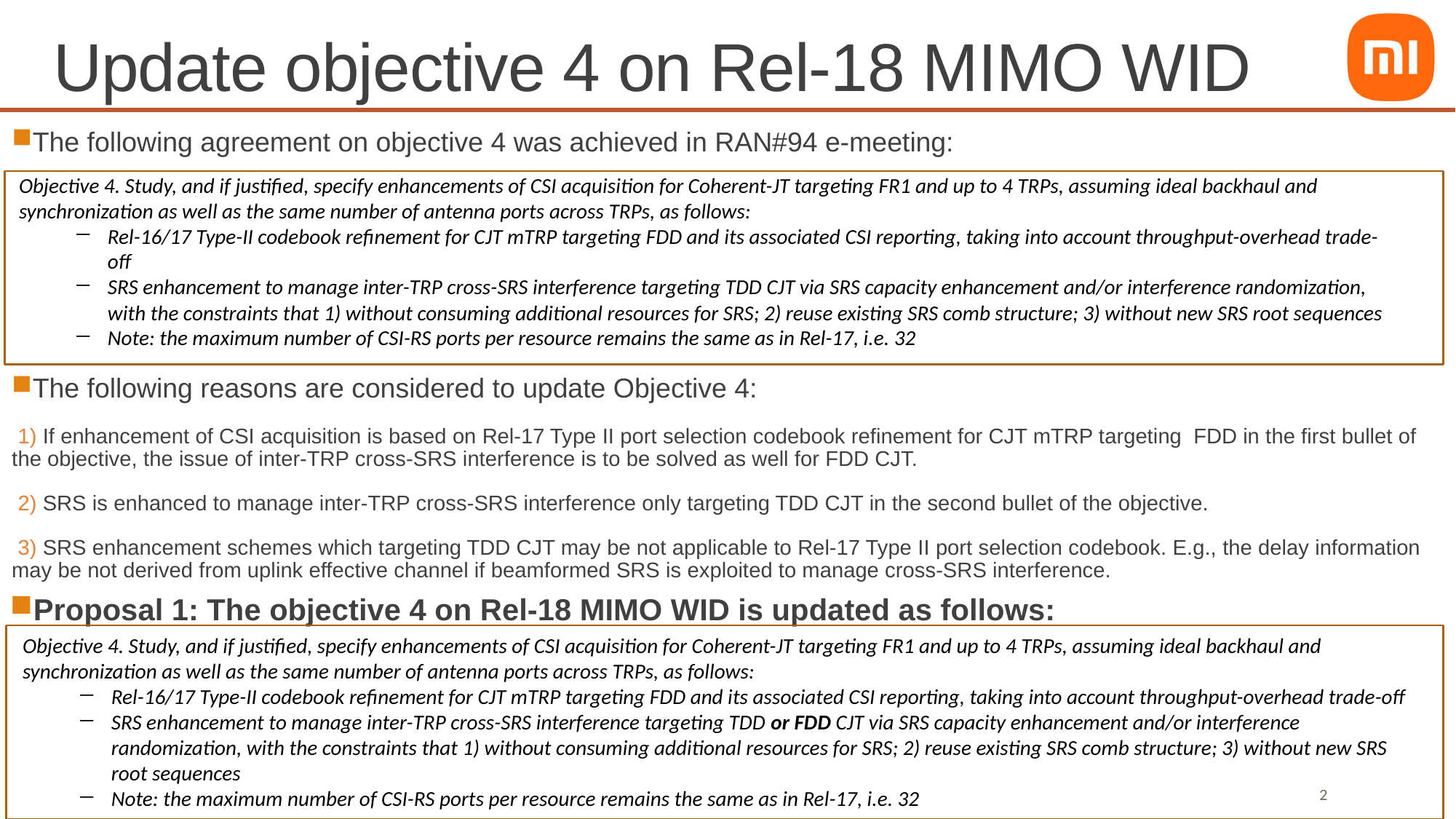

# Update objective 4 on Rel-18 MIMO WID
The following agreement on objective 4 was achieved in RAN#94 e-meeting:

Objective 4. Study, and if justified, specify enhancements of CSI acquisition for Coherent-JT targeting FR1 and up to 4 TRPs, assuming ideal backhaul and synchronization as well as the same number of antenna ports across TRPs, as follows:
Rel-16/17 Type-II codebook refinement for CJT mTRP targeting FDD and its associated CSI reporting, taking into account throughput-overhead trade-off
SRS enhancement to manage inter-TRP cross-SRS interference targeting TDD CJT via SRS capacity enhancement and/or interference randomization, with the constraints that 1) without consuming additional resources for SRS; 2) reuse existing SRS comb structure; 3) without new SRS root sequences
Note: the maximum number of CSI-RS ports per resource remains the same as in Rel-17, i.e. 32

The following reasons are considered to update Objective 4:
 1) If enhancement of CSI acquisition is based on Rel-17 Type II port selection codebook refinement for CJT mTRP targeting  FDD in the first bullet of the objective, the issue of inter-TRP cross-SRS interference is to be solved as well for FDD CJT.
 2) SRS is enhanced to manage inter-TRP cross-SRS interference only targeting TDD CJT in the second bullet of the objective.
 3) SRS enhancement schemes which targeting TDD CJT may be not applicable to Rel-17 Type II port selection codebook. E.g., the delay information may be not derived from uplink effective channel if beamformed SRS is exploited to manage cross-SRS interference.

Proposal 1: The objective 4 on Rel-18 MIMO WID is updated as follows:

Objective 4. Study, and if justified, specify enhancements of CSI acquisition for Coherent-JT targeting FR1 and up to 4 TRPs, assuming ideal backhaul and synchronization as well as the same number of antenna ports across TRPs, as follows:
Rel-16/17 Type-II codebook refinement for CJT mTRP targeting FDD and its associated CSI reporting, taking into account throughput-overhead trade-off
SRS enhancement to manage inter-TRP cross-SRS interference targeting TDD or FDD CJT via SRS capacity enhancement and/or interference randomization, with the constraints that 1) without consuming additional resources for SRS; 2) reuse existing SRS comb structure; 3) without new SRS root sequences
Note: the maximum number of CSI-RS ports per resource remains the same as in Rel-17, i.e. 32